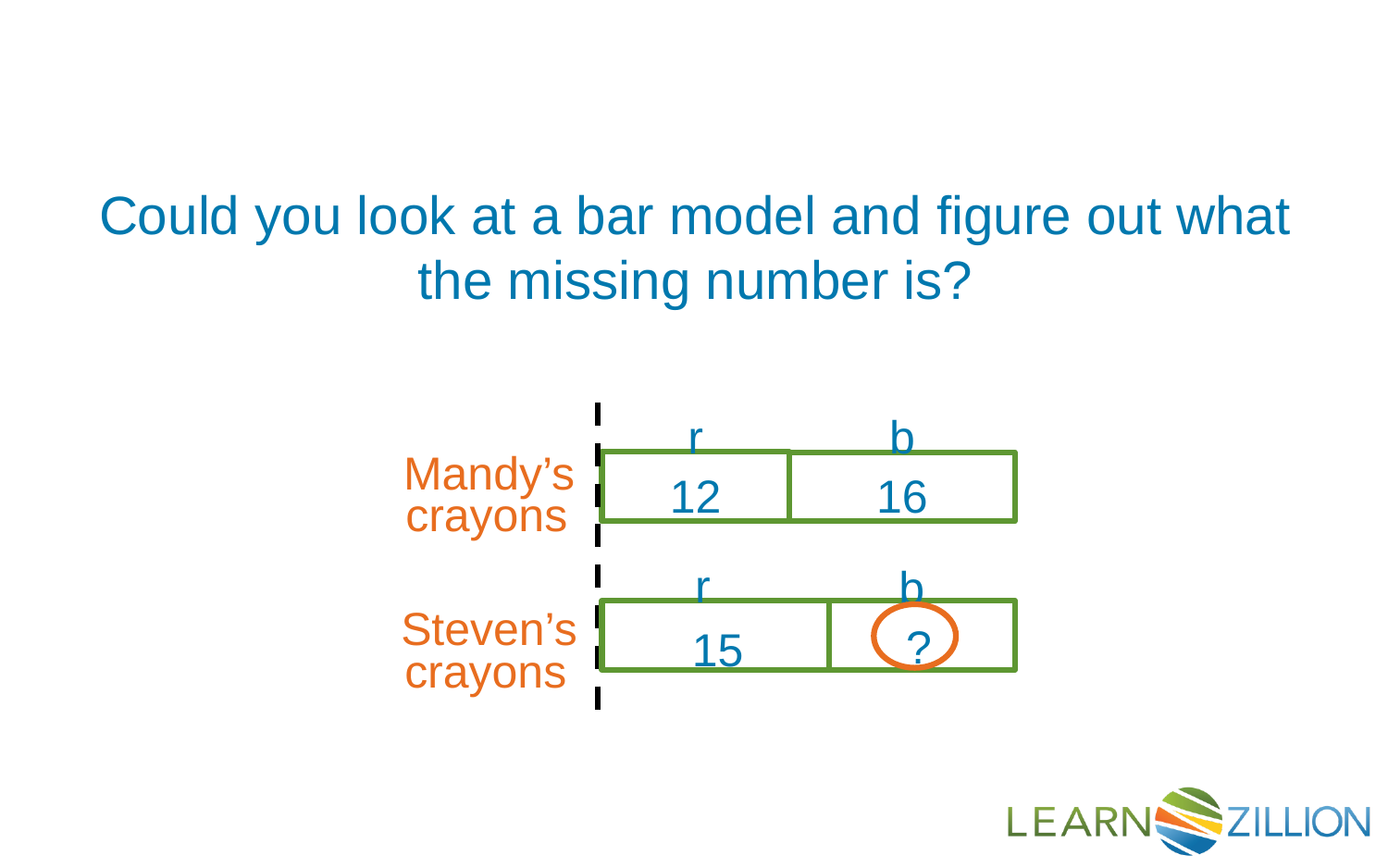

Could you look at a bar model and figure out what the missing number is?
b
r
Mandy’s

12
16
crayons
r
b
Steven’s

?
15
crayons